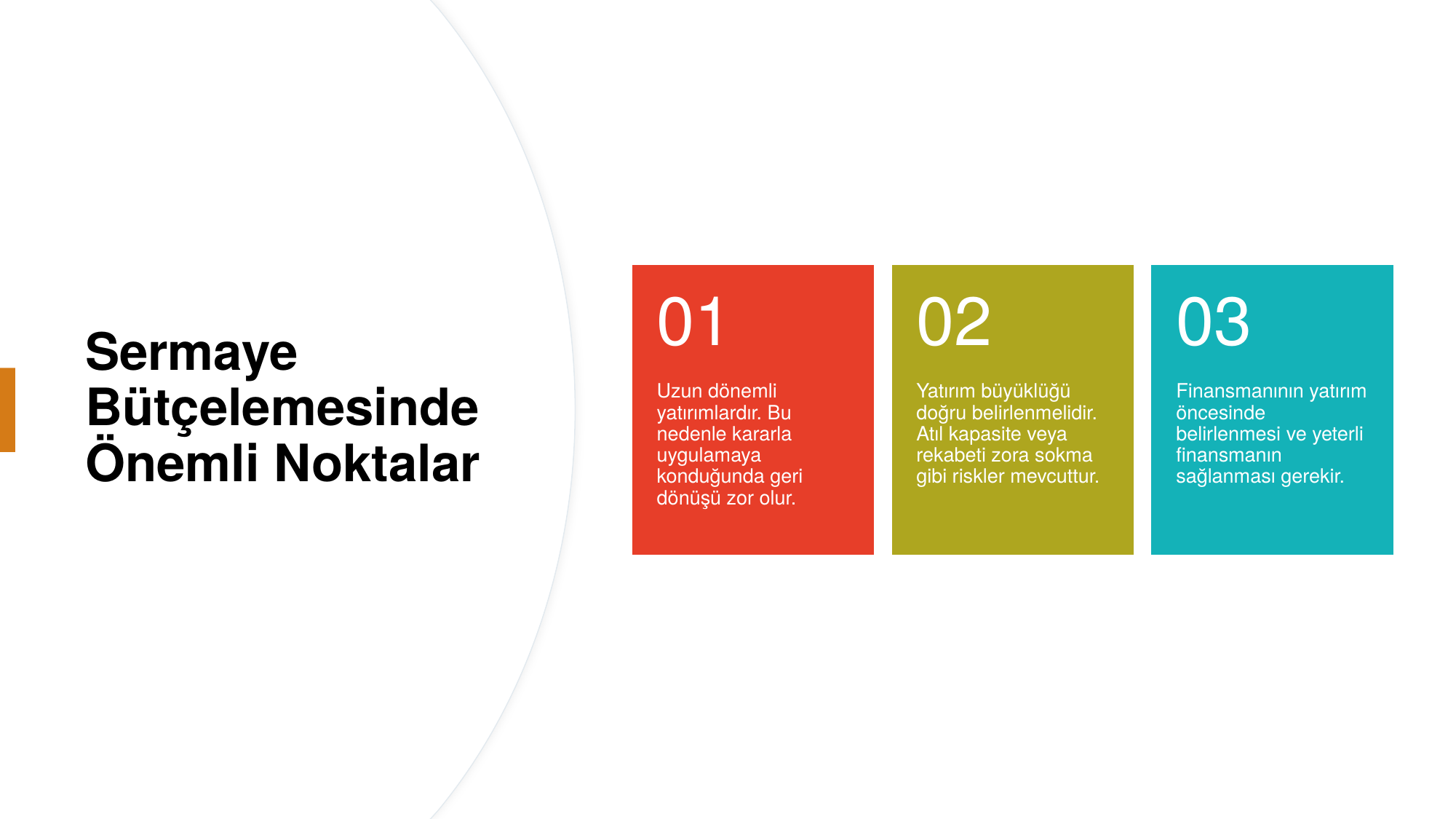

Uzun dönemli yatırımlardır. Bu nedenle kararla uygulamaya konduğunda geri dönüşü zor olur.
01
Yatırım büyüklüğü doğru belirlenmelidir. Atıl kapasite veya rekabeti zora sokma gibi riskler mevcuttur.
02
Finansmanının yatırım öncesinde belirlenmesi ve yeterli finansmanın sağlanması gerekir.
03
# Sermaye Bütçelemesinde Önemli Noktalar